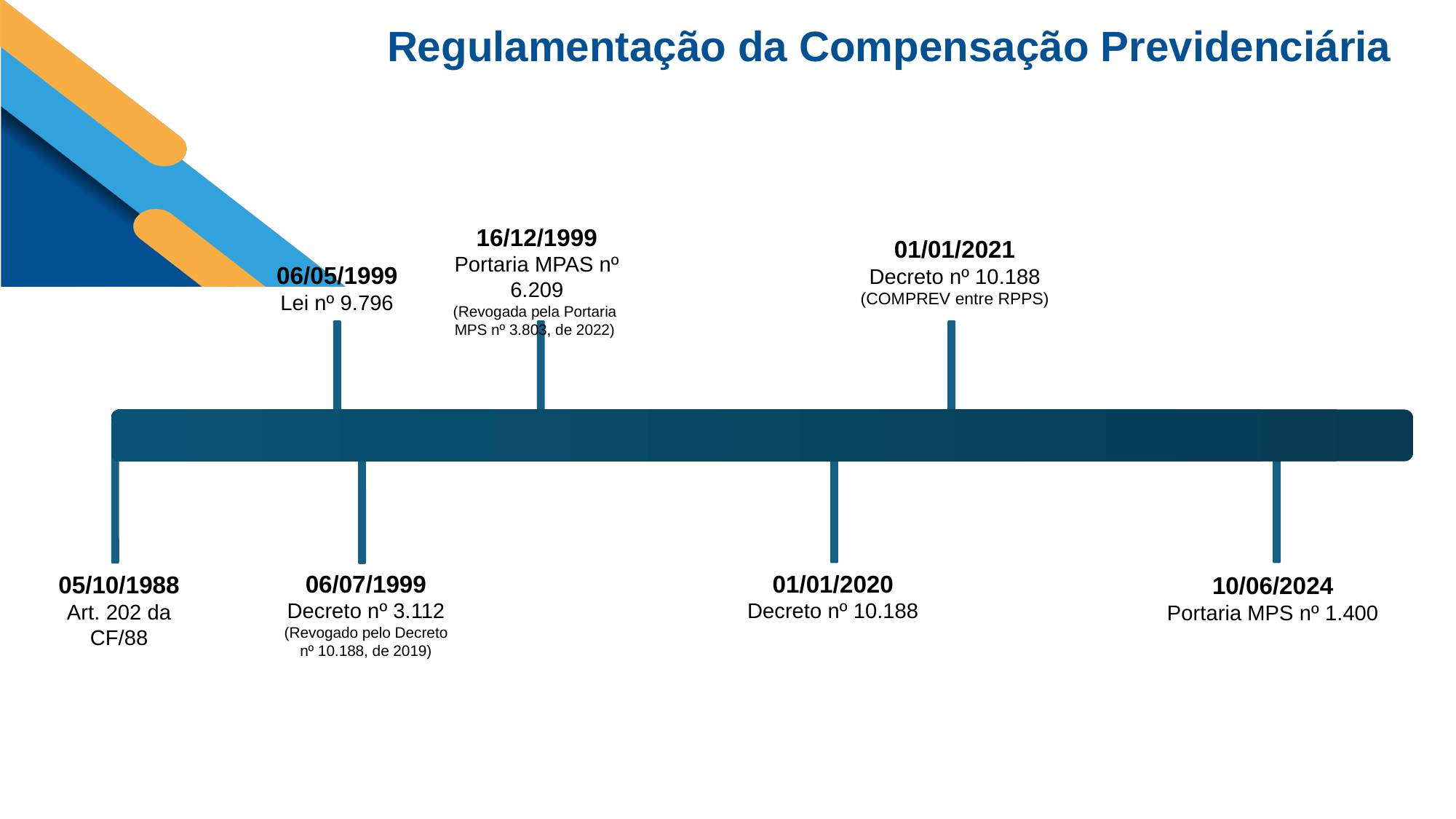

Regulamentação da Compensação Previdenciária
16/12/1999
Portaria MPAS nº 6.209
(Revogada pela Portaria
MPS nº 3.803, de 2022)
01/01/2021
Decreto nº 10.188
(COMPREV entre RPPS)
06/05/1999
Lei nº 9.796

06/07/1999
Decreto nº 3.112
(Revogado pelo Decreto nº 10.188, de 2019)
01/01/2020
Decreto nº 10.188
05/10/1988
Art. 202 da CF/88
10/06/2024
Portaria MPS nº 1.400